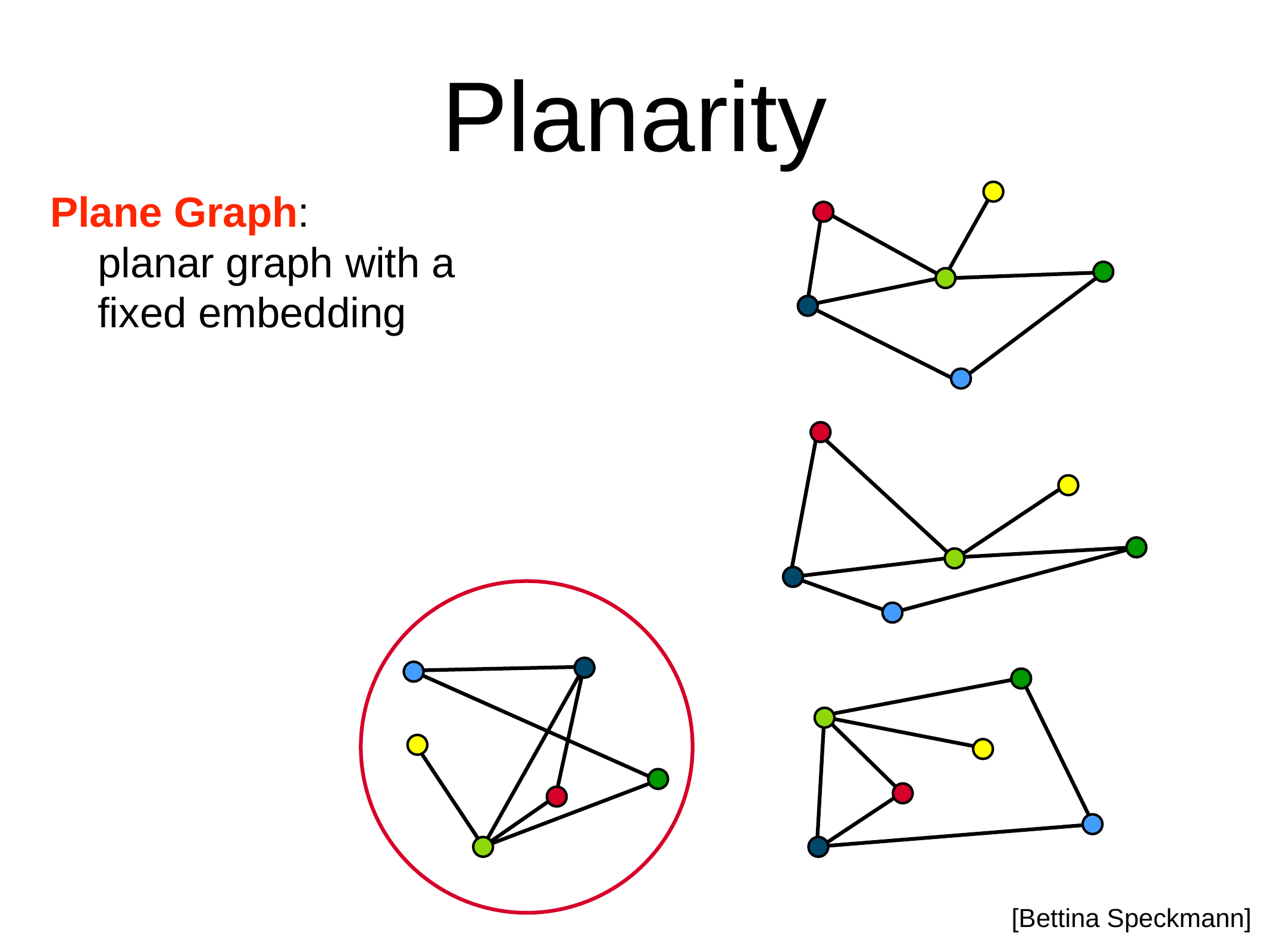

# Planarity
Plane Graph:
planar graph with a
fixed embedding

[Bettina Speckmann]